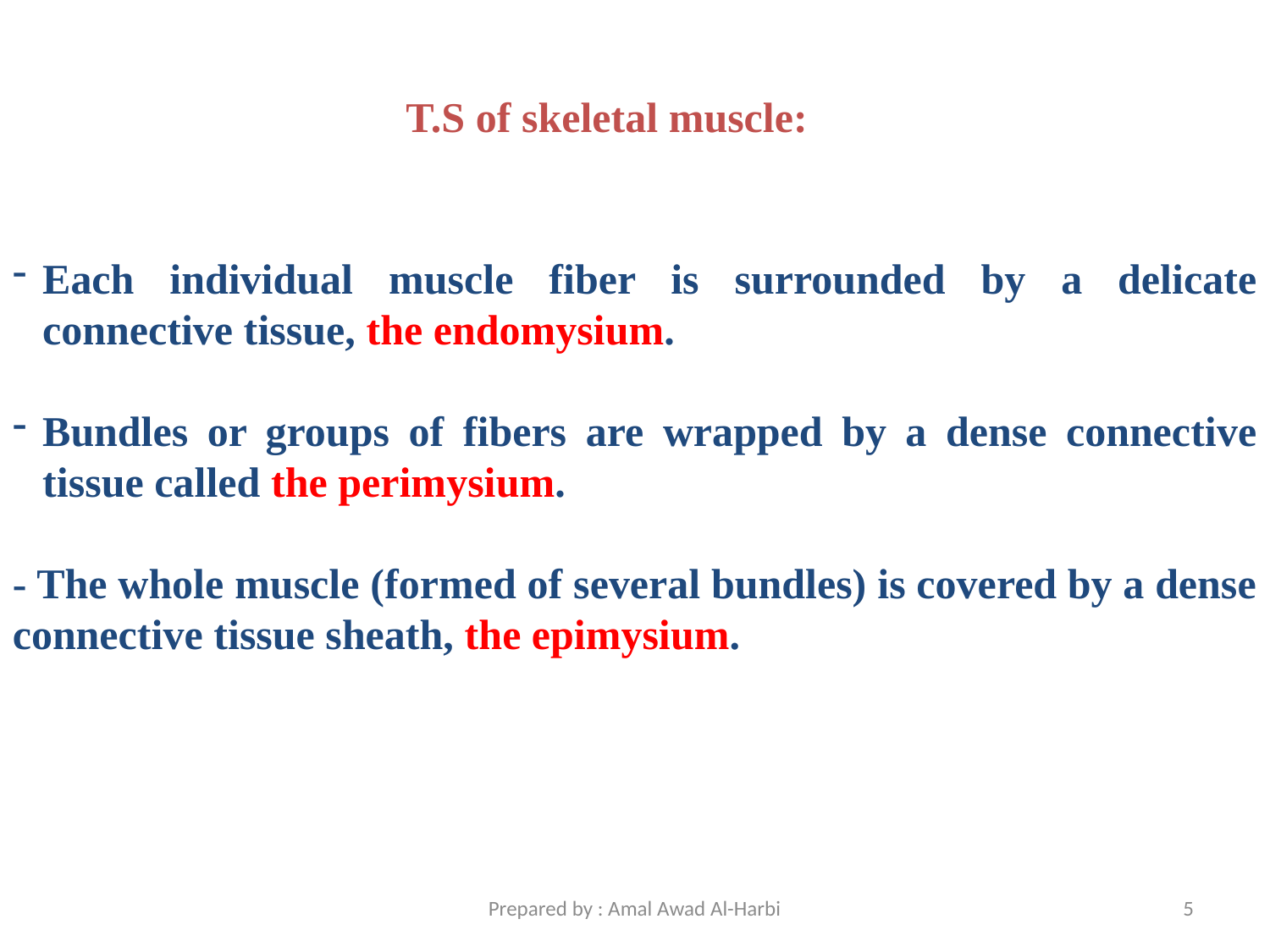

T.S of skeletal muscle:
Each individual muscle fiber is surrounded by a delicate connective tissue, the endomysium.

Bundles or groups of fibers are wrapped by a dense connective tissue called the perimysium.

- The whole muscle (formed of several bundles) is covered by a dense connective tissue sheath, the epimysium.
Prepared by : Amal Awad Al-Harbi
5